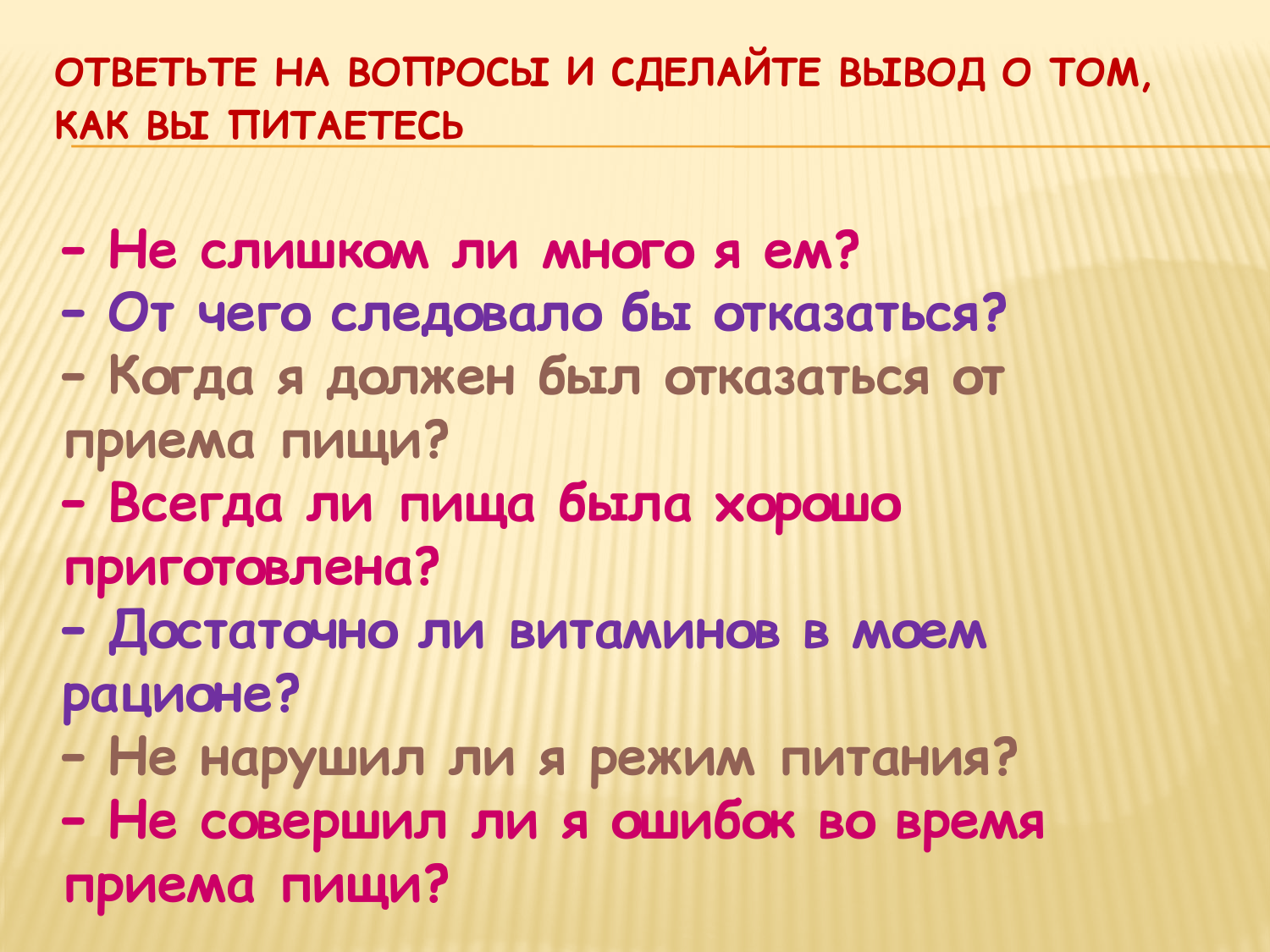

# ОТВЕТЬТЕ НА ВОПРОСЫ И СДЕЛАЙТЕ ВЫВОД О ТОМ, КАК ВЫ ПИТАЕТЕСЬ
– Не слишком ли много я ем?
– От чего следовало бы отказаться?
– Когда я должен был отказаться от приема пищи?
– Всегда ли пища была хорошо приготовлена?
– Достаточно ли витаминов в моем рационе?
– Не нарушил ли я режим питания?
– Не совершил ли я ошибок во время приема пищи?